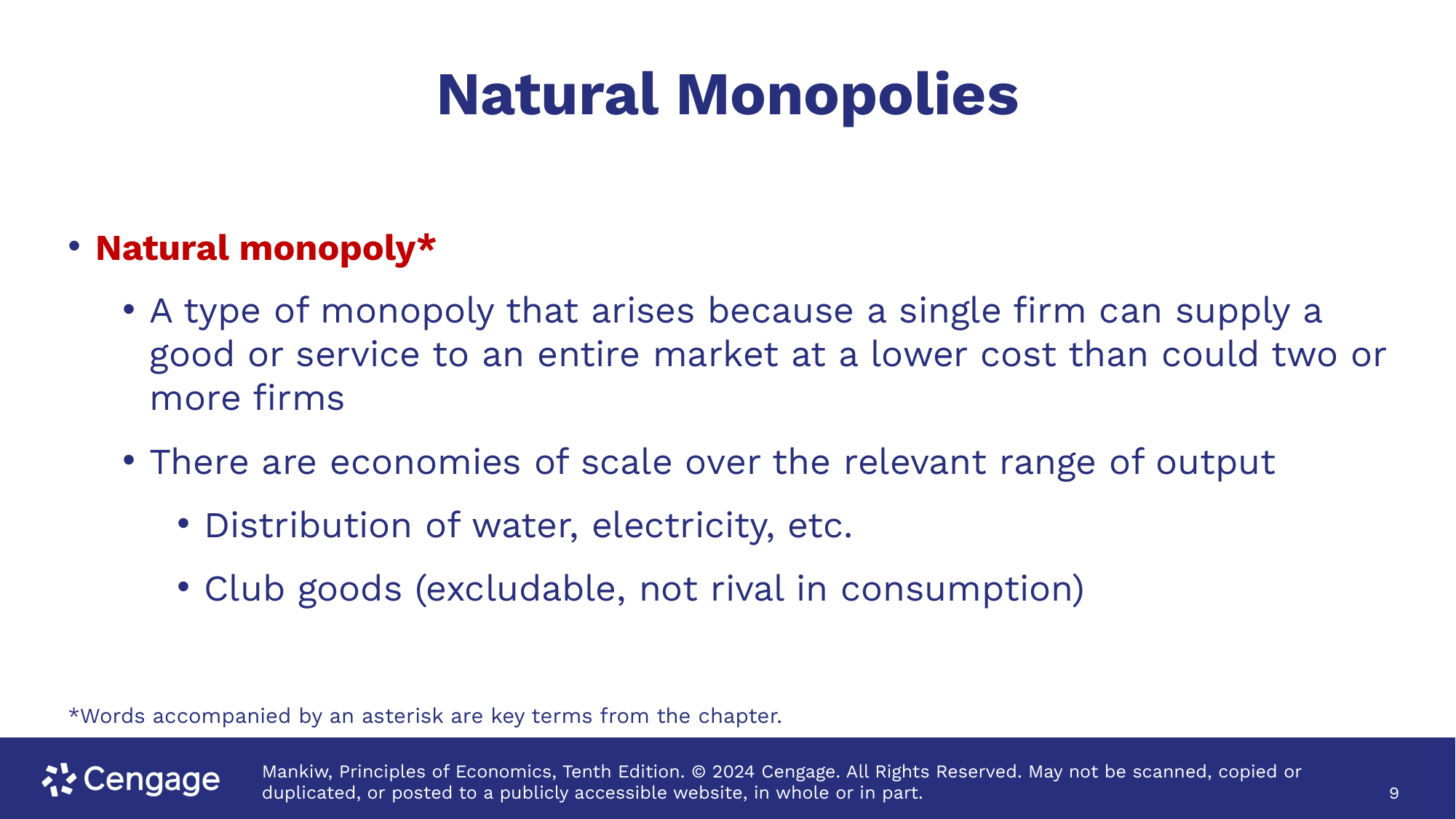

# Natural Monopolies
Natural monopoly*
A type of monopoly that arises because a single firm can supply a good or service to an entire market at a lower cost than could two or more firms
There are economies of scale over the relevant range of output
Distribution of water, electricity, etc.
Club goods (excludable, not rival in consumption)
*Words accompanied by an asterisk are key terms from the chapter.